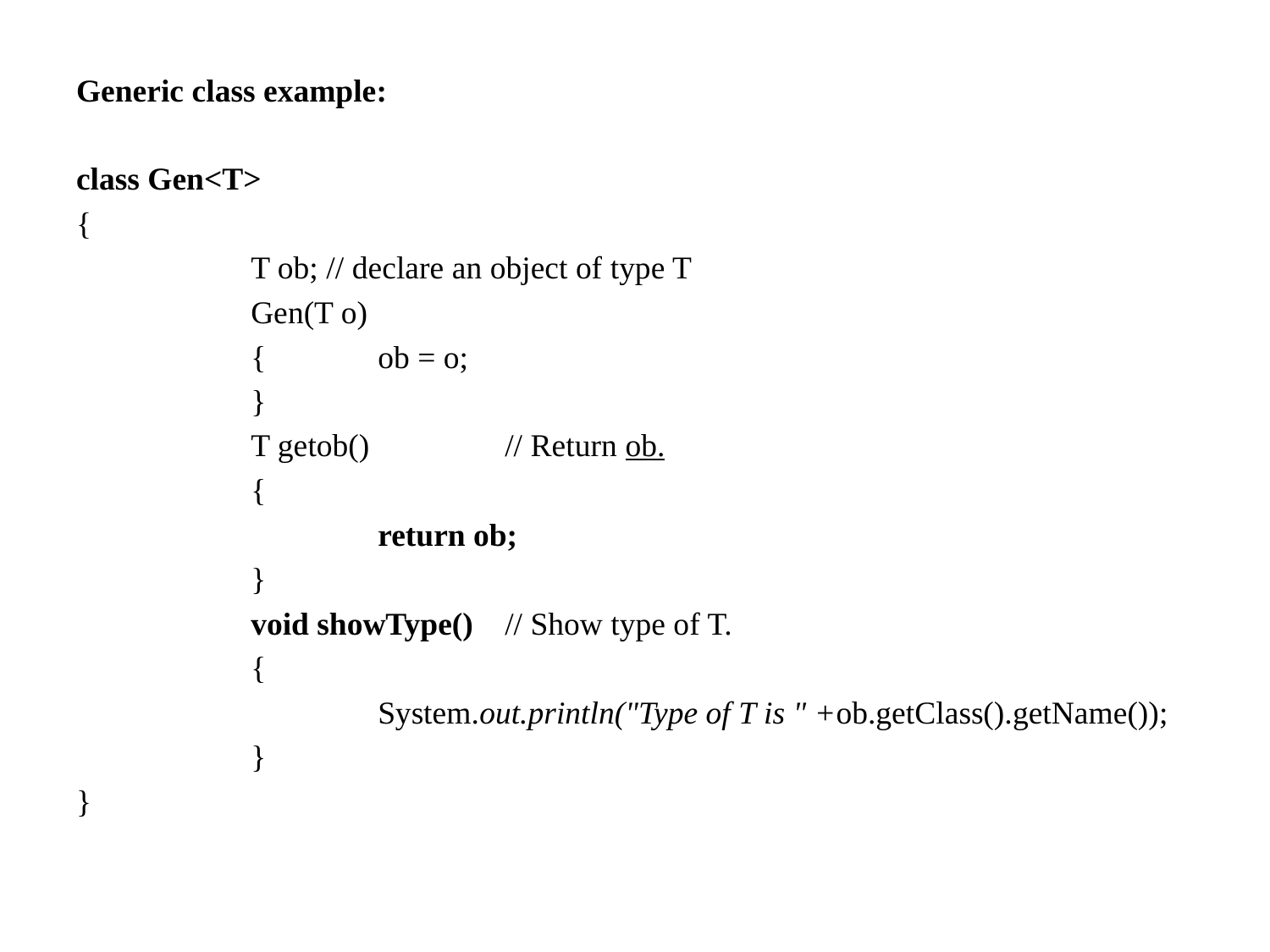

Generic class example:

class Gen<T>
{
		T ob; // declare an object of type T
		Gen(T o)
		{	ob = o;
		}
		T getob()  	// Return ob.
		{
			return ob;
		}
		void showType() 	// Show type of T.
		{
			System.out.println("Type of T is " +ob.getClass().getName());
		}
}